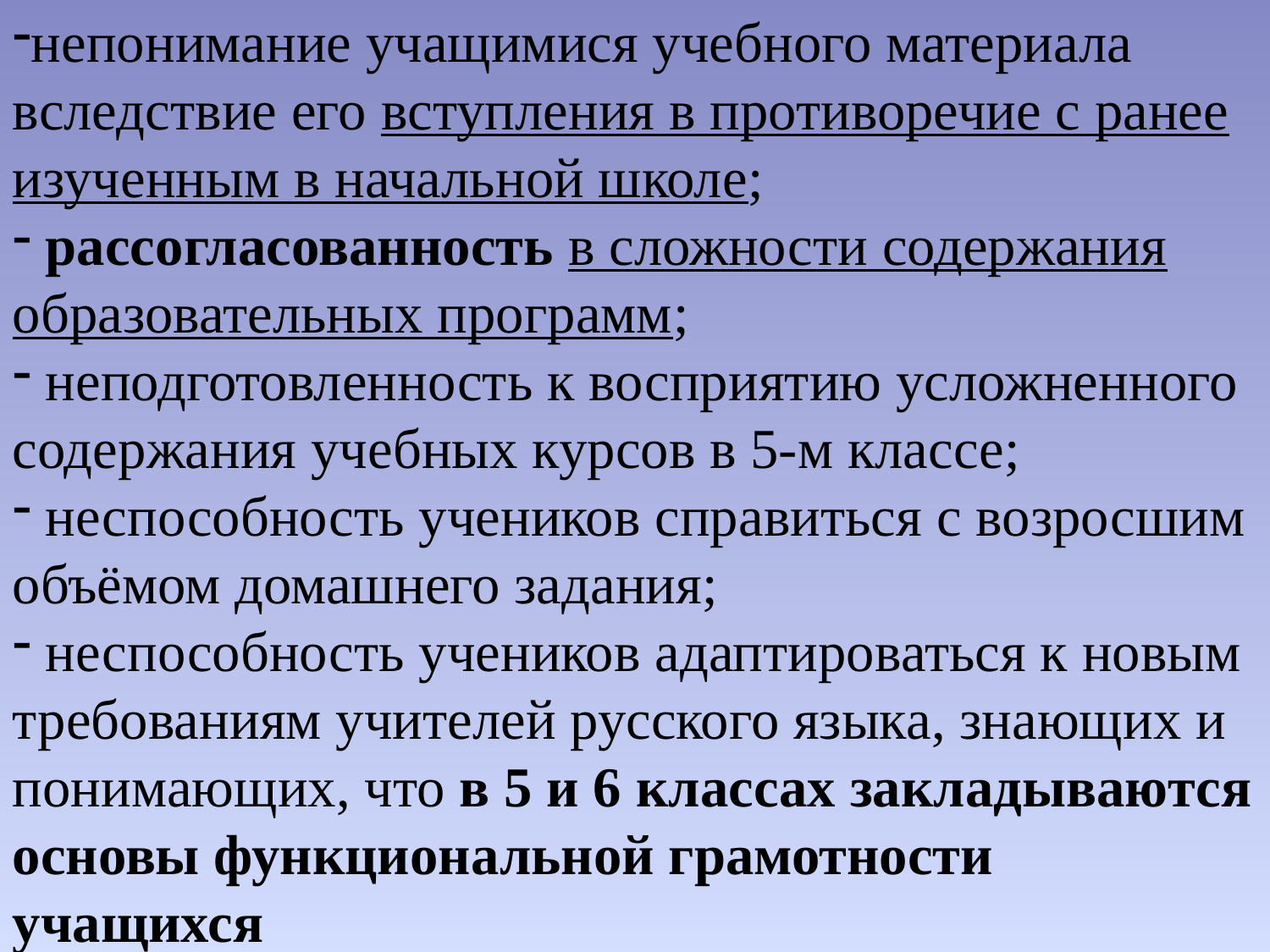

непонимание учащимися учебного материала вследствие его вступления в противоречие с ранее изученным в начальной школе;
 рассогласованность в сложности содержания образовательных программ;
 неподготовленность к восприятию усложненного содержания учебных курсов в 5-м классе;
 неспособность учеников справиться с возросшим объёмом домашнего задания;
 неспособность учеников адаптироваться к новым требованиям учителей русского языка, знающих и понимающих, что в 5 и 6 классах закладываются основы функциональной грамотности учащихся
#